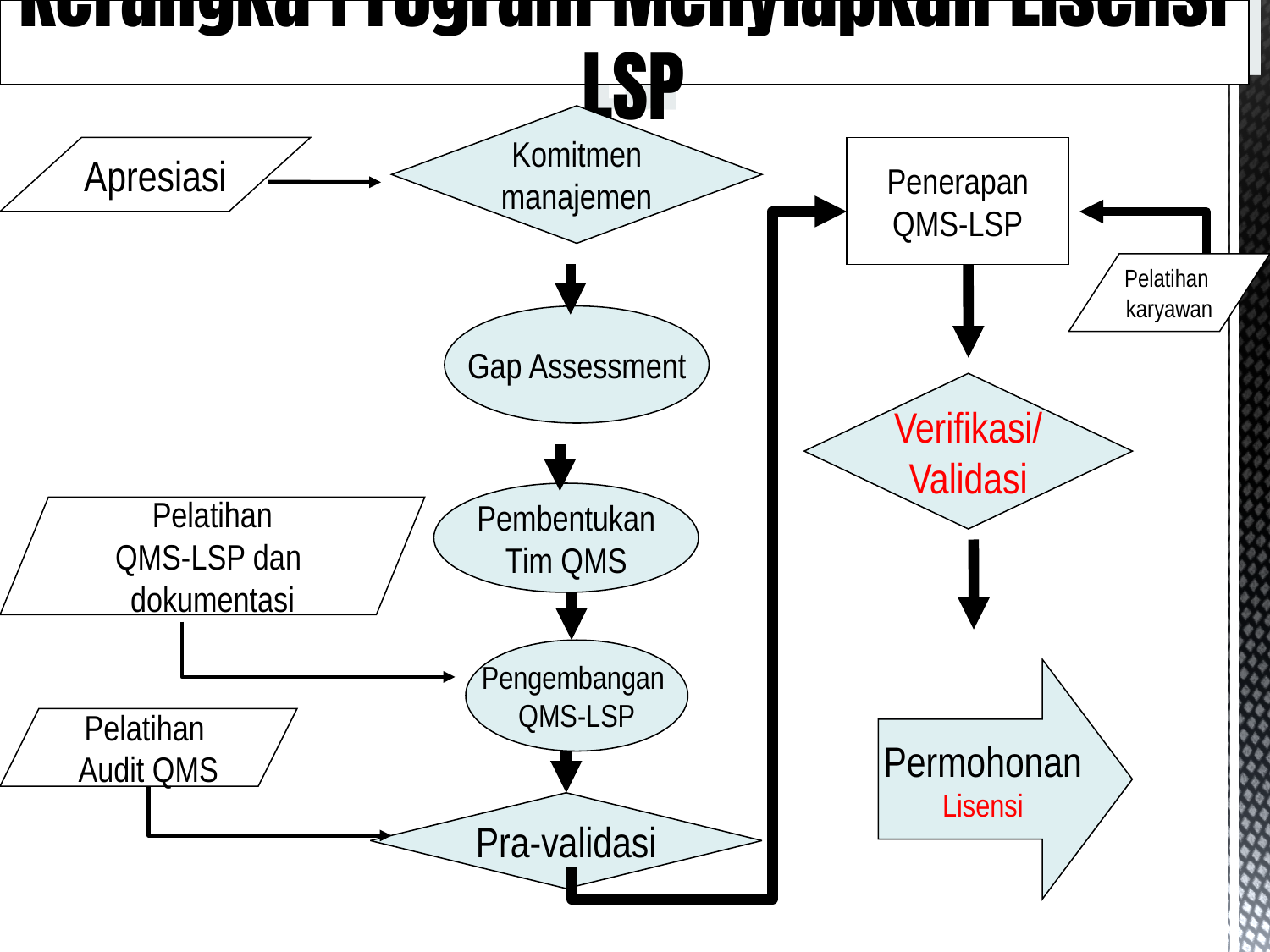

Kerangka Program Menyiapkan Lisensi  LSP
Komitmen
manajemen
Apresiasi

Penerapan
QMS-LSP

Pelatihan
karyawan

Gap Assessment

Verifikasi/
Validasi

Pembentukan
Tim QMS
Pelatihan
QMS-LSP dan
dokumentasi

Permohonan
Lisensi

Pengembangan
QMS-LSP
Pelatihan
Audit QMS

Pra-validasi